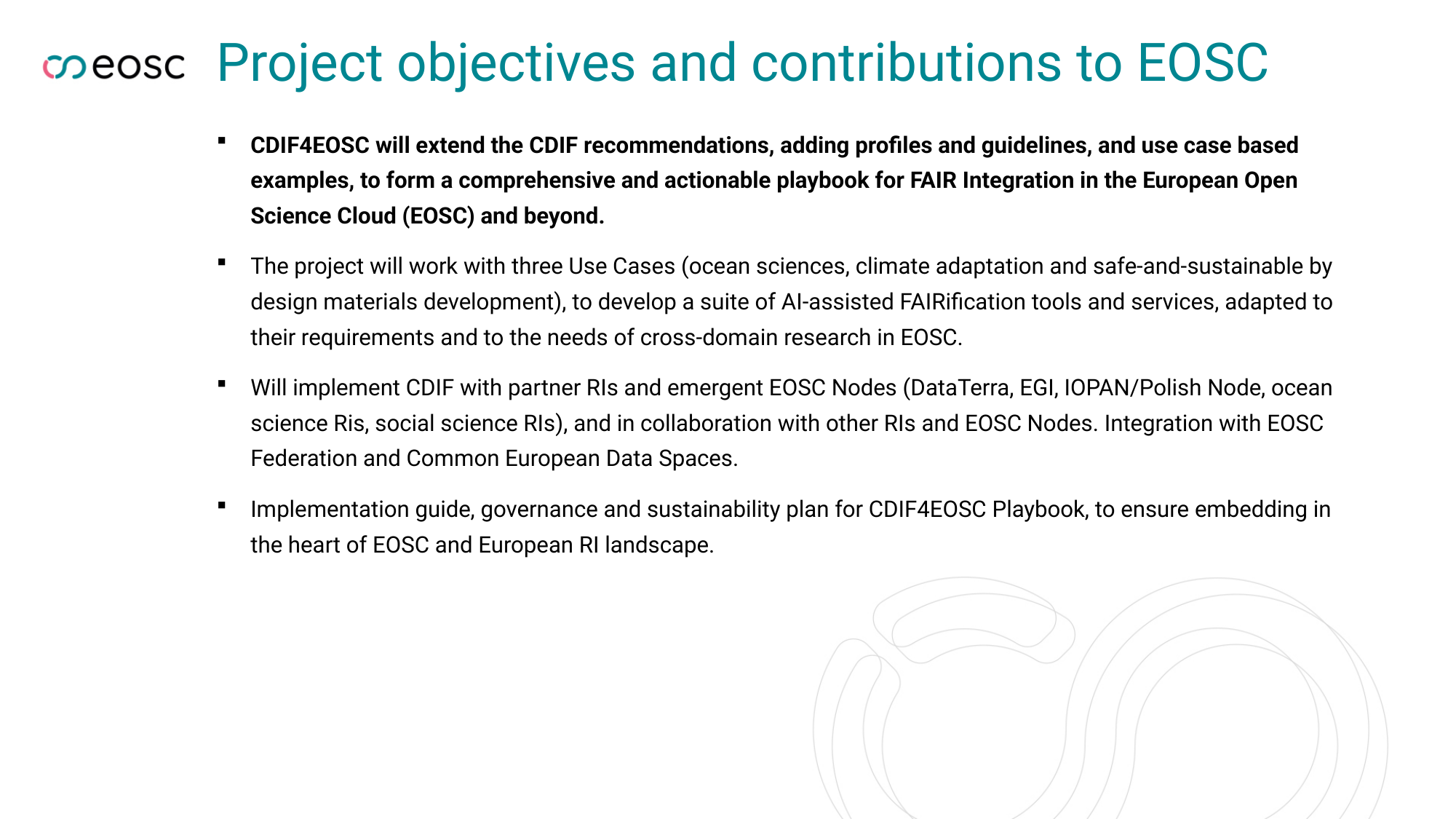

# Project objectives and contributions to EOSC
CDIF4EOSC will extend the CDIF recommendations, adding profiles and guidelines, and use case based examples, to form a comprehensive and actionable playbook for FAIR Integration in the European Open Science Cloud (EOSC) and beyond.
The project will work with three Use Cases (ocean sciences, climate adaptation and safe-and-sustainable by design materials development), to develop a suite of AI-assisted FAIRification tools and services, adapted to their requirements and to the needs of cross-domain research in EOSC.
Will implement CDIF with partner RIs and emergent EOSC Nodes (DataTerra, EGI, IOPAN/Polish Node, ocean science Ris, social science RIs), and in collaboration with other RIs and EOSC Nodes. Integration with EOSC Federation and Common European Data Spaces.
Implementation guide, governance and sustainability plan for CDIF4EOSC Playbook, to ensure embedding in the heart of EOSC and European RI landscape.